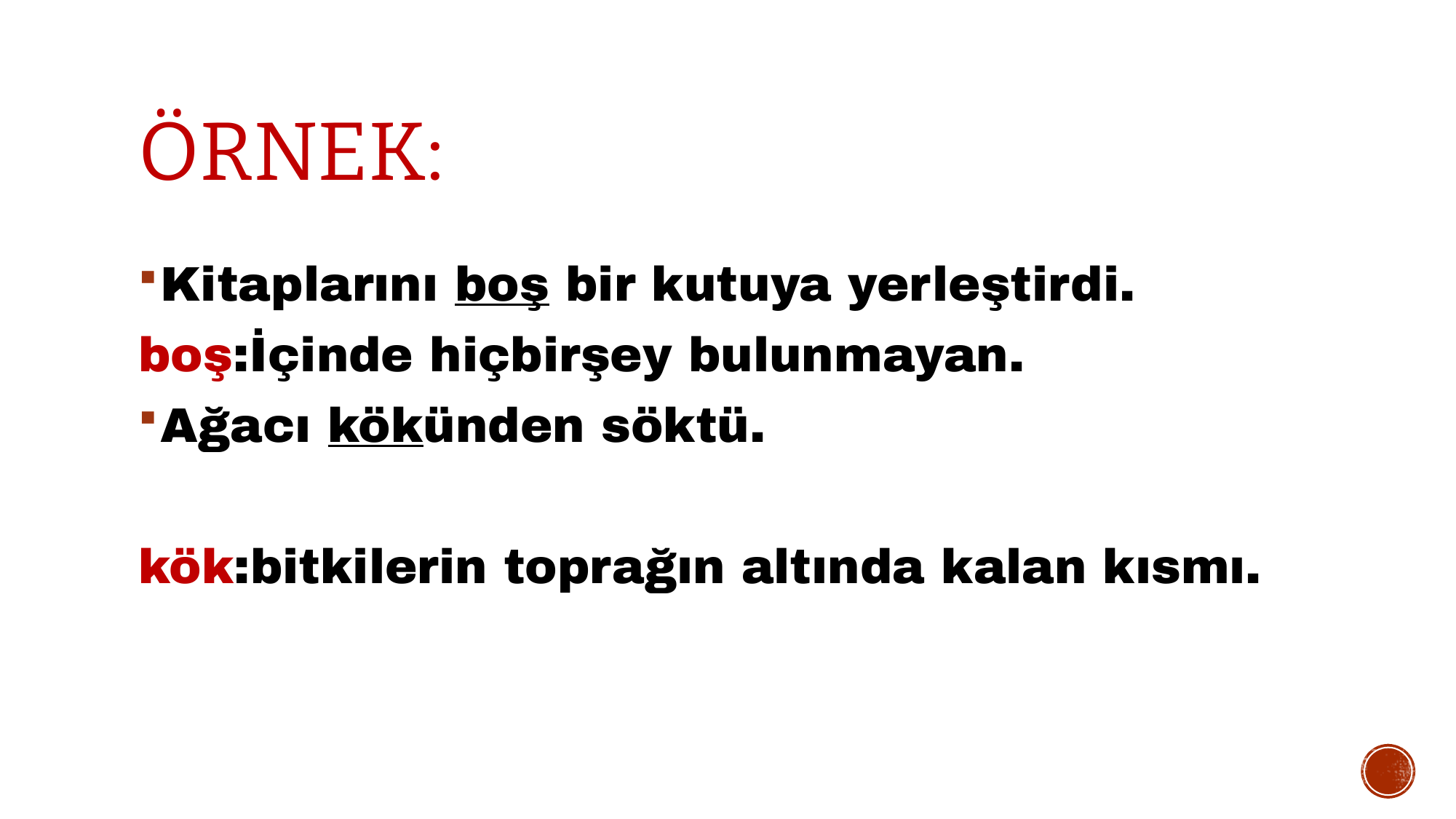

# Örnek:
Kitaplarını boş bir kutuya yerleştirdi.
boş:İçinde hiçbirşey bulunmayan.
Ağacı kökünden söktü.

kök:bitkilerin toprağın altında kalan kısmı.